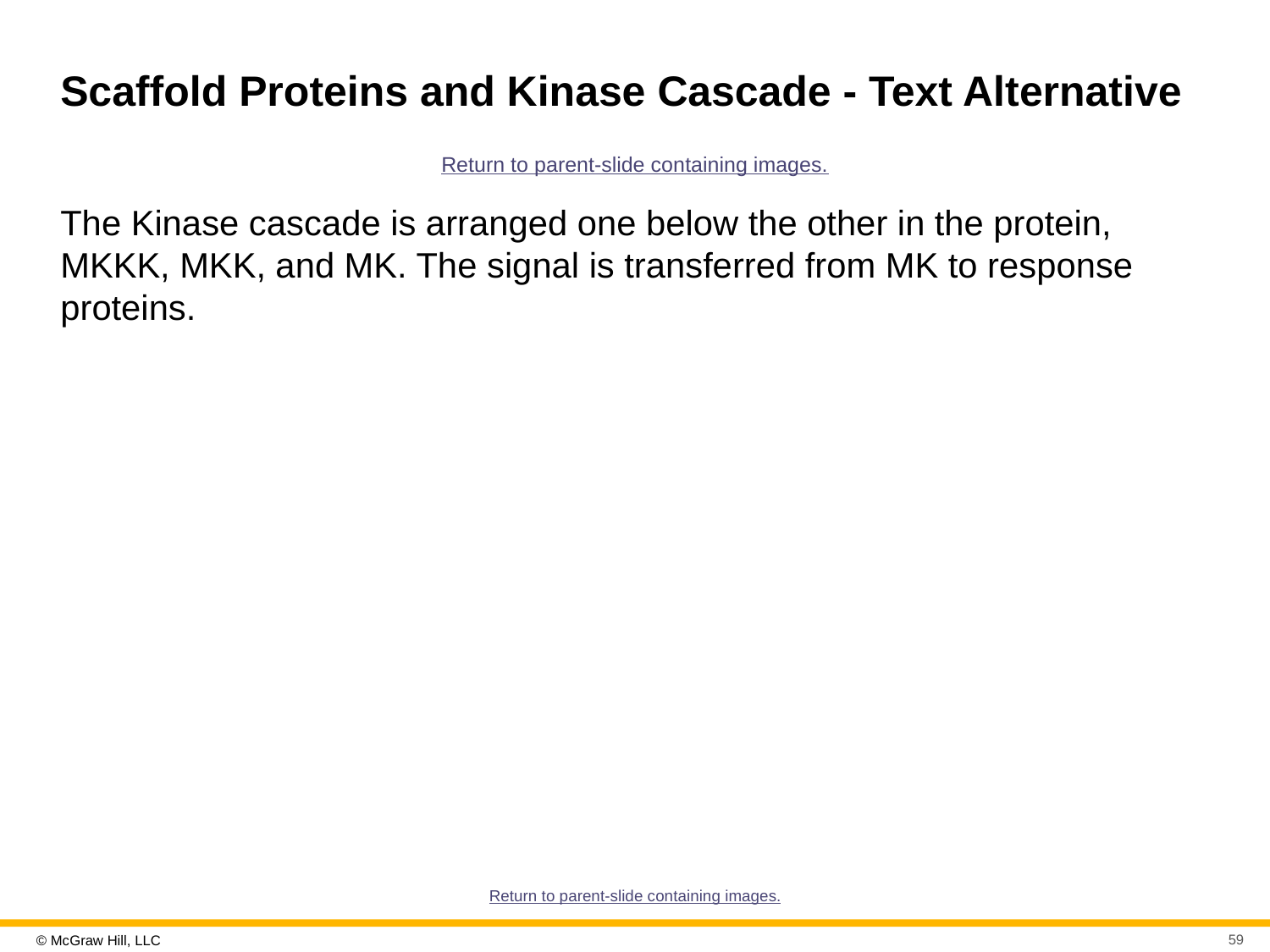

# Scaffold Proteins and Kinase Cascade - Text Alternative
Return to parent-slide containing images.
The Kinase cascade is arranged one below the other in the protein, MKKK, MKK, and MK. The signal is transferred from MK to response proteins.
Return to parent-slide containing images.
59